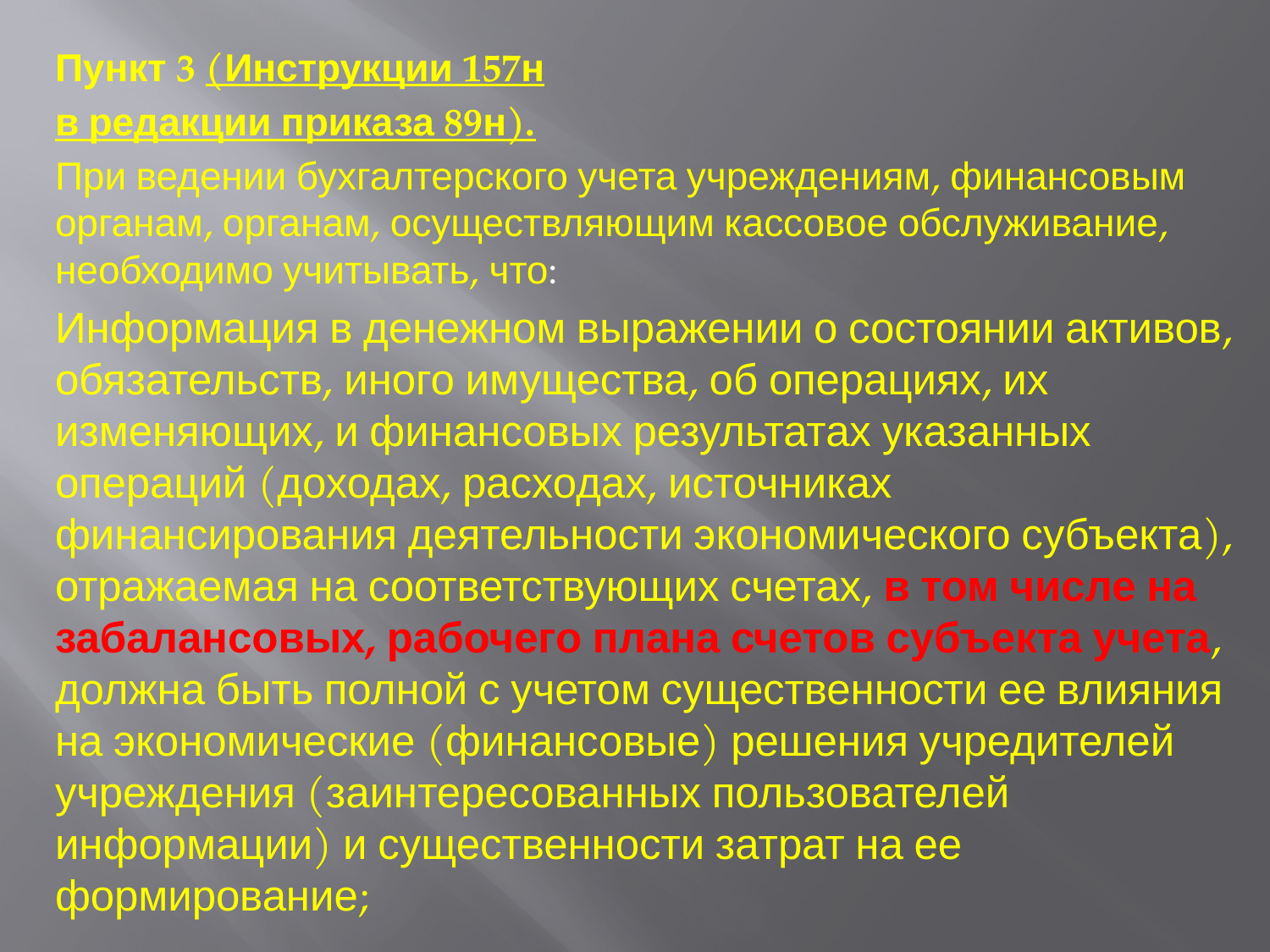

Пункт 3 (Инструкции 157н
в редакции приказа 89н).
При ведении бухгалтерского учета учреждениям, финансовым органам, органам, осуществляющим кассовое обслуживание, необходимо учитывать, что:
Информация в денежном выражении о состоянии активов, обязательств, иного имущества, об операциях, их изменяющих, и финансовых результатах указанных операций (доходах, расходах, источниках финансирования деятельности экономического субъекта), отражаемая на соответствующих счетах, в том числе на забалансовых, рабочего плана счетов субъекта учета, должна быть полной с учетом существенности ее влияния на экономические (финансовые) решения учредителей учреждения (заинтересованных пользователей информации) и существенности затрат на ее формирование;